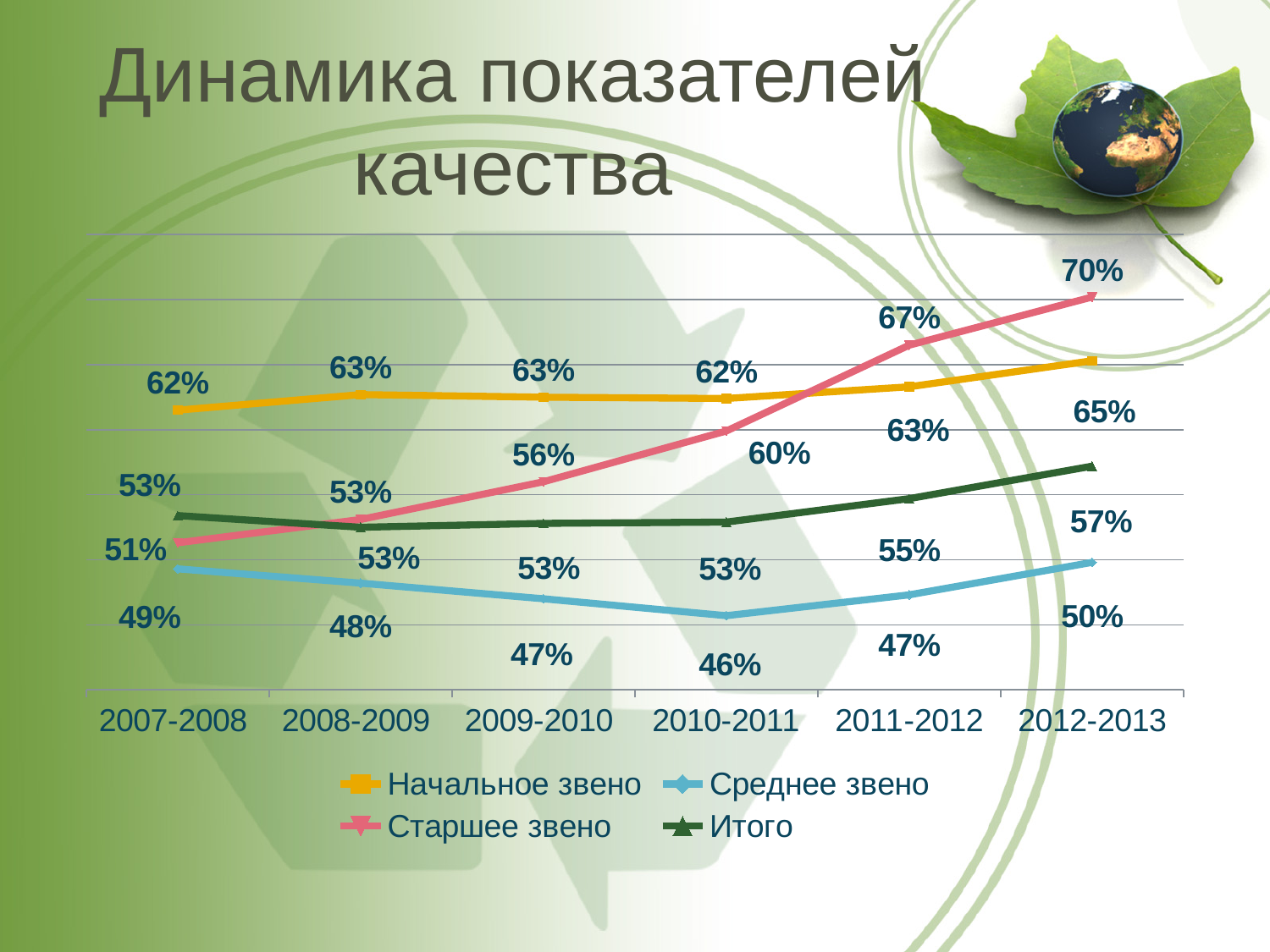

# Динамика показателей качества

### Chart

| Category | Начальное звено | Среднее звено | Старшее звено | Итого |
|---|---|---|---|---|
| 2007-2008  | 0.615 | 0.493 | 0.513 | 0.534 |
| 2008-2009  | 0.627 | 0.482 | 0.531 | 0.525 |
| 2009-2010  | 0.625 | 0.47 | 0.56 | 0.528 |
| 2010-2011 | 0.624 | 0.457 | 0.599 | 0.529 |
| 2011-2012 | 0.633 | 0.473 | 0.665 | 0.547 |
| 2012-2013 | 0.653 | 0.498 | 0.702 | 0.572 |